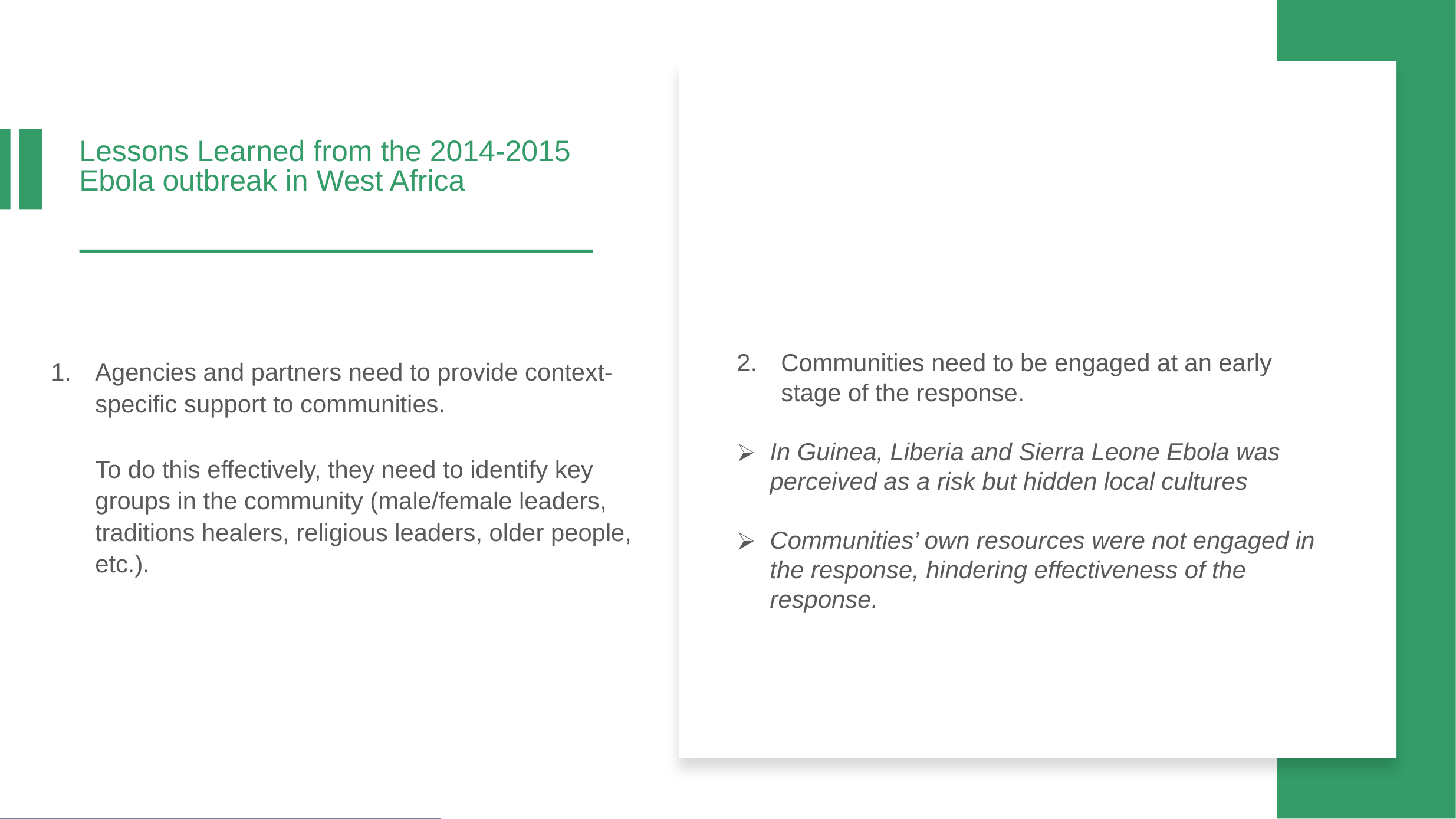

# Lessons Learned from the 2014-2015 Ebola outbreak in West Africa

Agencies and partners need to provide context-specific support to communities.

To do this effectively, they need to identify key groups in the community (male/female leaders, traditions healers, religious leaders, older people, etc.).
Communities need to be engaged at an early stage of the response.

In Guinea, Liberia and Sierra Leone Ebola was perceived as a risk but hidden local cultures

Communities’ own resources were not engaged in the response, hindering effectiveness of the response.